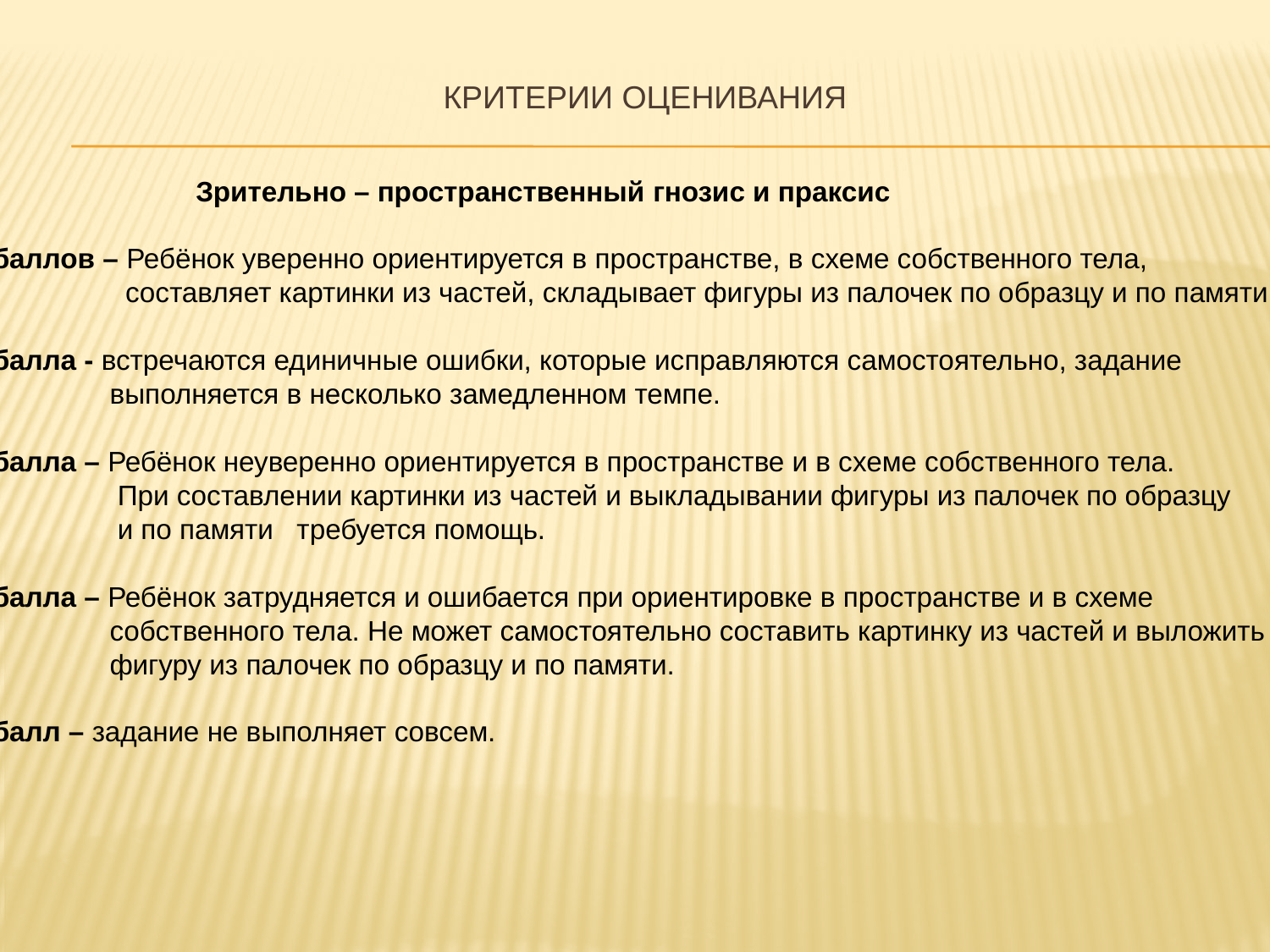

Зрительно – пространственный гнозис и праксис

5 баллов – Ребёнок уверенно ориентируется в пространстве, в схеме собственного тела,
                    составляет картинки из частей, складывает фигуры из палочек по образцу и по памяти.

4 балла - встречаются единичные ошибки, которые исправляются самостоятельно, задание
                  выполняется в несколько замедленном темпе.

3 балла – Ребёнок неуверенно ориентируется в пространстве и в схеме собственного тела.
                   При составлении картинки из частей и выкладывании фигуры из палочек по образцу
                   и по памяти   требуется помощь.

2 балла – Ребёнок затрудняется и ошибается при ориентировке в пространстве и в схеме
                  собственного тела. Не может самостоятельно составить картинку из частей и выложить
                  фигуру из палочек по образцу и по памяти.

1 балл – задание не выполняет совсем.
# КРИТЕРИИ ОЦЕНИВАНИЯ